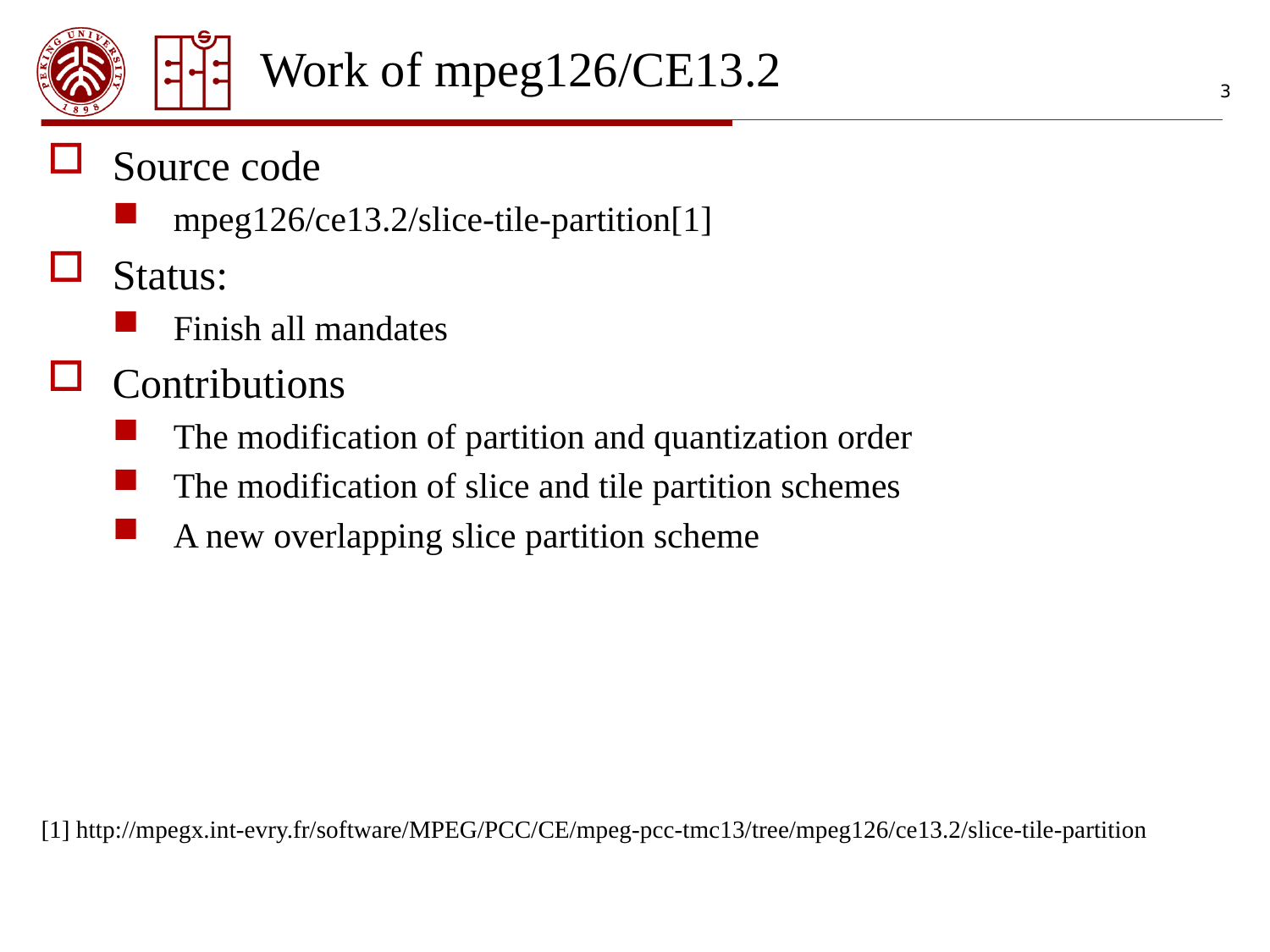

# Work of mpeg126/CE13.2
3
Source code
mpeg126/ce13.2/slice-tile-partition[1]
Status:
Finish all mandates
Contributions
The modification of partition and quantization order
The modification of slice and tile partition schemes
A new overlapping slice partition scheme

[1] http://mpegx.int-evry.fr/software/MPEG/PCC/CE/mpeg-pcc-tmc13/tree/mpeg126/ce13.2/slice-tile-partition